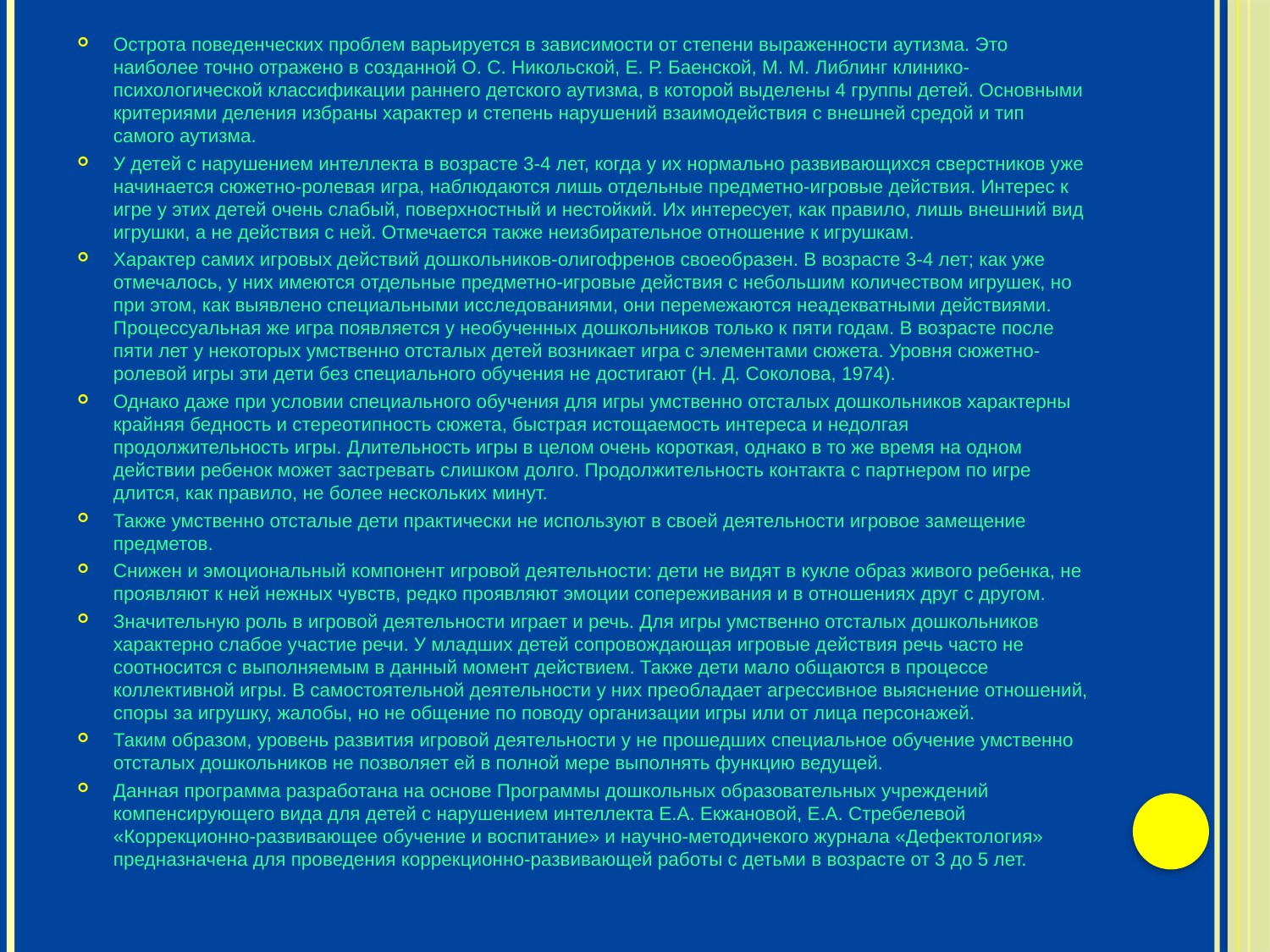

Острота поведенческих проблем варьируется в зависимости от степени выраженности аутизма. Это наиболее точно отражено в созданной О. С. Никольской, Е. Р. Баенской, М. М. Либлинг клинико-психологической классификации раннего детского аутизма, в которой выделены 4 группы детей. Основными критериями деления избраны характер и степень нарушений взаимодействия с внешней средой и тип самого аутизма.
У детей с нарушением интеллекта в возрасте 3-4 лет, когда у их нормально развивающихся сверстников уже начинается сюжетно-ролевая игра, наблюдаются лишь отдельные предметно-игровые действия. Интерес к игре у этих детей очень слабый, поверхностный и нестойкий. Их интересует, как правило, лишь внешний вид игрушки, а не действия с ней. Отмечается также неизбирательное отношение к игрушкам.
Характер самих игровых действий дошкольников-олигофренов своеобразен. В возрасте 3-4 лет; как уже отмечалось, у них имеются отдельные предметно-игровые действия с небольшим количеством игрушек, но при этом, как выявлено специальными исследованиями, они перемежаются неадекватными действиями. Процессуальная же игра появляется у необученных дошкольников только к пяти годам. В возрасте после пяти лет у некоторых умственно отсталых детей возникает игра с элементами сюжета. Уровня сюжетно-ролевой игры эти дети без специального обучения не достигают (Н. Д. Соколова, 1974).
Однако даже при условии специального обучения для игры умственно отсталых дошкольников характерны крайняя бедность и стереотипность сюжета, быстрая истощаемость интереса и недолгая продолжительность игры. Длительность игры в целом очень короткая, однако в то же время на одном действии ребенок может застревать слишком долго. Продолжительность контакта с партнером по игре длится, как правило, не более нескольких минут.
Также умственно отсталые дети практически не используют в своей деятельности игровое замещение предметов.
Снижен и эмоциональный компонент игровой деятельности: дети не видят в кукле образ живого ребенка, не проявляют к ней нежных чувств, редко проявляют эмоции сопереживания и в отношениях друг с другом.
Значительную роль в игровой деятельности играет и речь. Для игры умственно отсталых дошкольников характерно слабое участие речи. У младших детей сопровождающая игровые действия речь часто не соотносится с выполняемым в данный момент действием. Также дети мало общаются в процессе коллективной игры. В самостоятельной деятельности у них преобладает агрессивное выяснение отношений, споры за игрушку, жалобы, но не общение по поводу организации игры или от лица персонажей.
Таким образом, уровень развития игровой деятельности у не прошедших специальное обучение умственно отсталых дошкольников не позволяет ей в полной мере выполнять функцию ведущей.
Данная программа разработана на основе Программы дошкольных образовательных учреждений компенсирующего вида для детей с нарушением интеллекта Е.А. Екжановой, Е.А. Стребелевой «Коррекционно-развивающее обучение и воспитание» и научно-методичекого журнала «Дефектология» предназначена для проведения коррекционно-развивающей работы с детьми в возрасте от 3 до 5 лет.